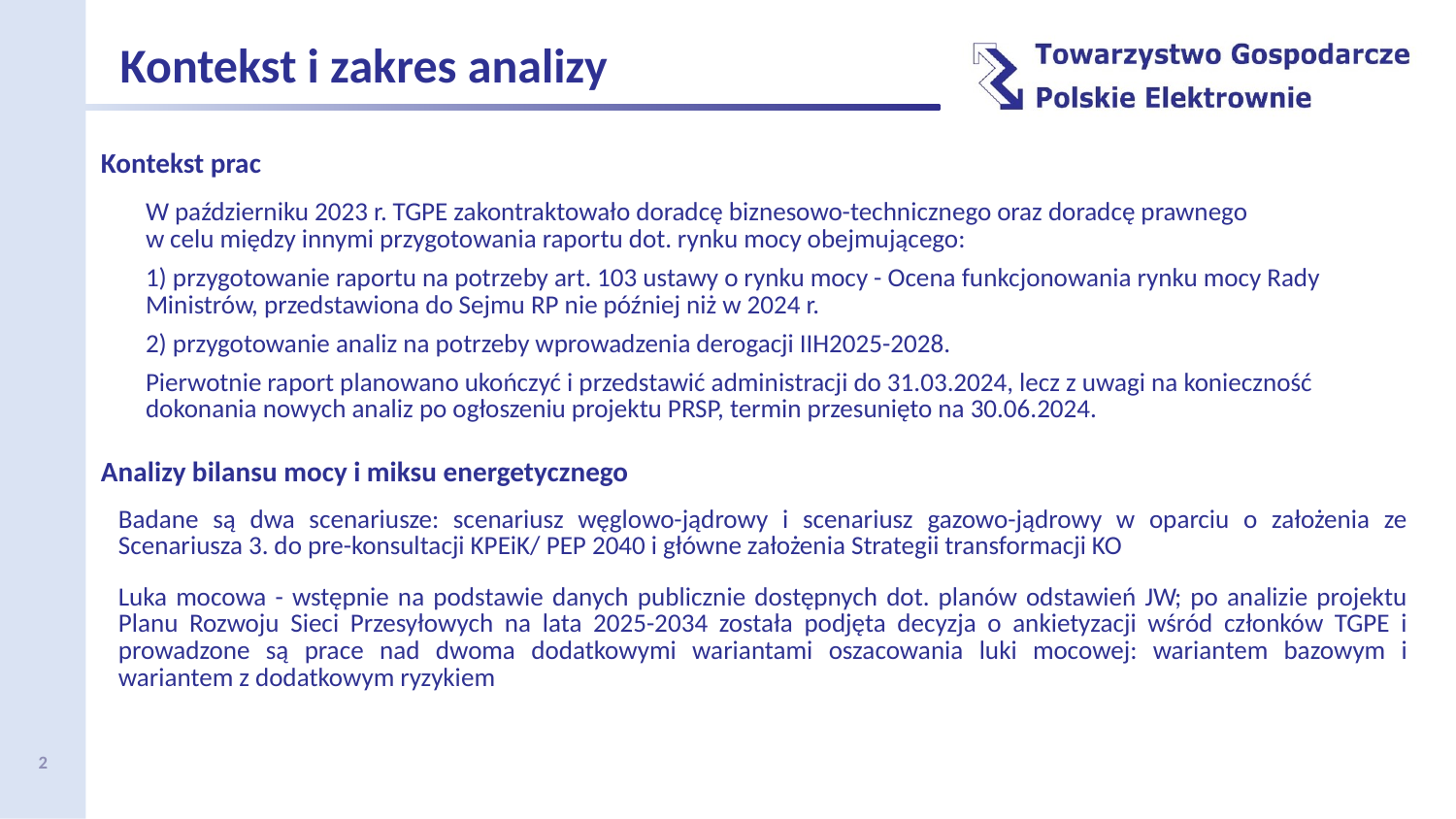

Kontekst i zakres analizy
Kontekst prac
W październiku 2023 r. TGPE zakontraktowało doradcę biznesowo-technicznego oraz doradcę prawnego
w celu między innymi przygotowania raportu dot. rynku mocy obejmującego:
1) przygotowanie raportu na potrzeby art. 103 ustawy o rynku mocy - Ocena funkcjonowania rynku mocy Rady Ministrów, przedstawiona do Sejmu RP nie później niż w 2024 r.
2) przygotowanie analiz na potrzeby wprowadzenia derogacji IIH2025-2028.
Pierwotnie raport planowano ukończyć i przedstawić administracji do 31.03.2024, lecz z uwagi na konieczność dokonania nowych analiz po ogłoszeniu projektu PRSP, termin przesunięto na 30.06.2024.
Analizy bilansu mocy i miksu energetycznego
Badane są dwa scenariusze: scenariusz węglowo-jądrowy i scenariusz gazowo-jądrowy w oparciu o założenia ze Scenariusza 3. do pre-konsultacji KPEiK/ PEP 2040 i główne założenia Strategii transformacji KO
Luka mocowa - wstępnie na podstawie danych publicznie dostępnych dot. planów odstawień JW; po analizie projektu Planu Rozwoju Sieci Przesyłowych na lata 2025-2034 została podjęta decyzja o ankietyzacji wśród członków TGPE i prowadzone są prace nad dwoma dodatkowymi wariantami oszacowania luki mocowej: wariantem bazowym i wariantem z dodatkowym ryzykiem

2